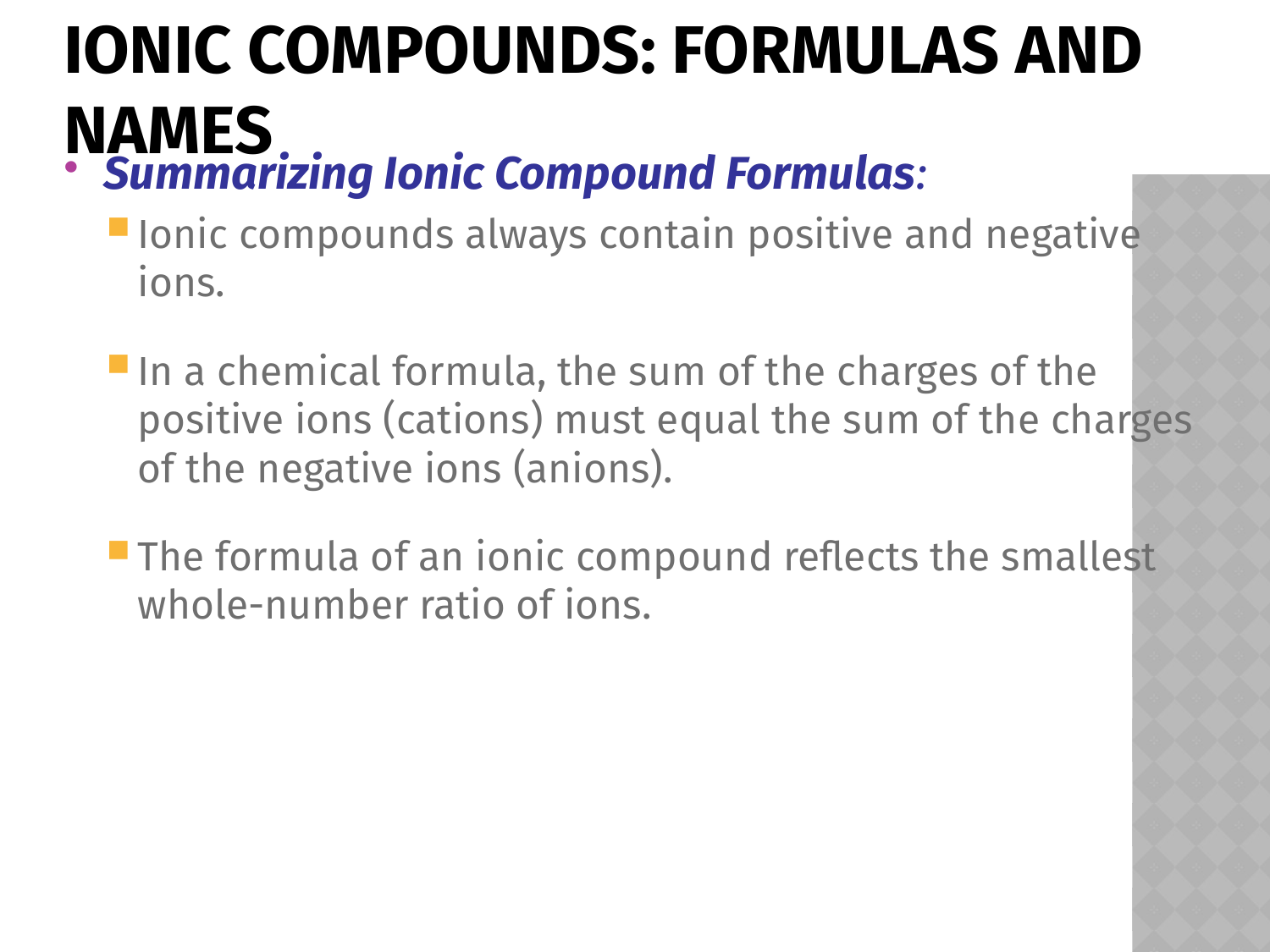

# Ionic Compounds: Formulas and Names
Summarizing Ionic Compound Formulas:
Ionic compounds always contain positive and negative ions.

In a chemical formula, the sum of the charges of the positive ions (cations) must equal the sum of the charges of the negative ions (anions).

The formula of an ionic compound reflects the smallest whole-number ratio of ions.